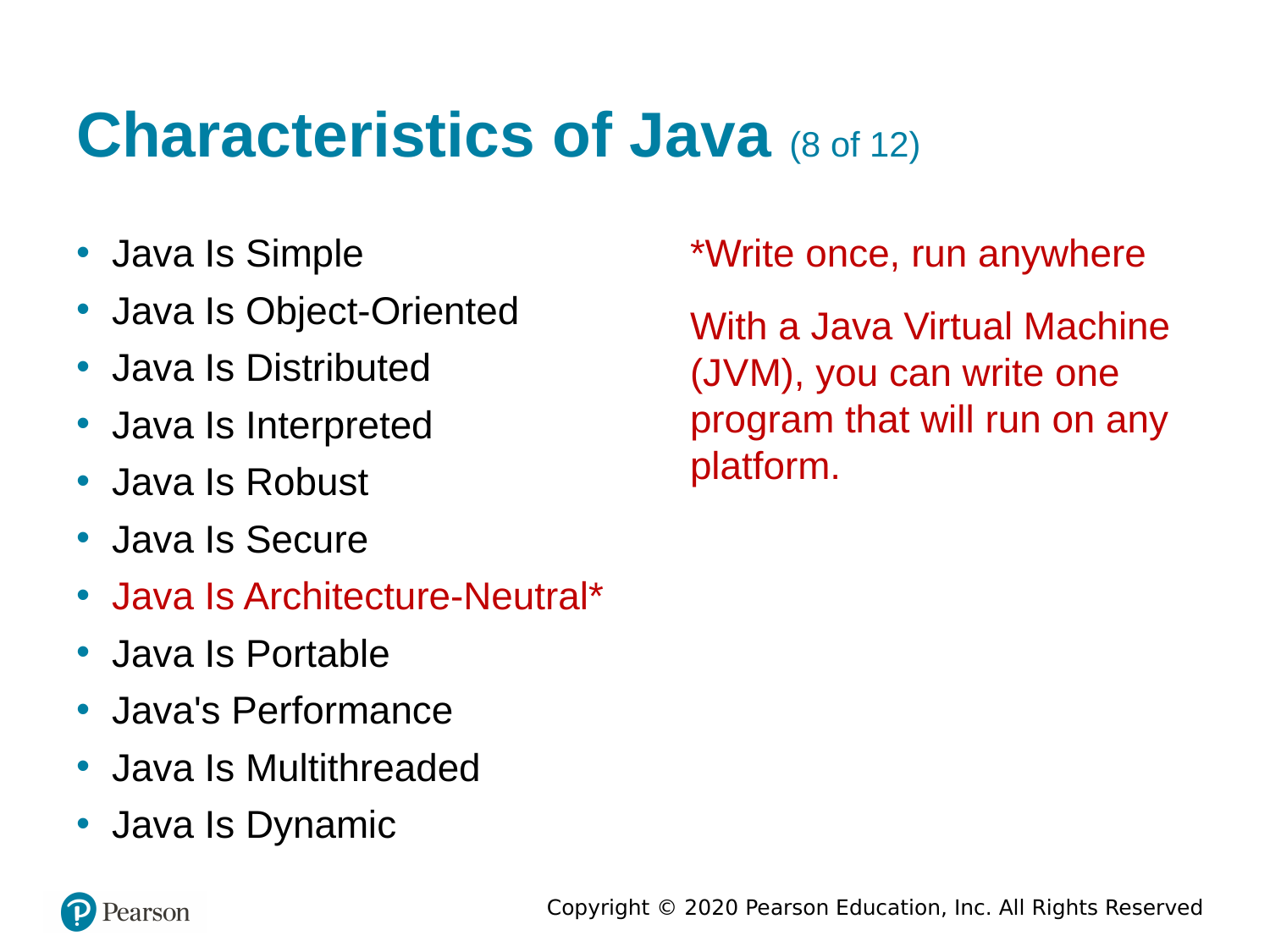

# Characteristics of Java (8 of 12)
Java Is Simple
Java Is Object-Oriented
Java Is Distributed
Java Is Interpreted
Java Is Robust
Java Is Secure
Java Is Architecture-Neutral*
Java Is Portable
Java's Performance
Java Is Multithreaded
Java Is Dynamic
*Write once, run anywhere
With a Java Virtual Machine (J V M), you can write one program that will run on any platform.